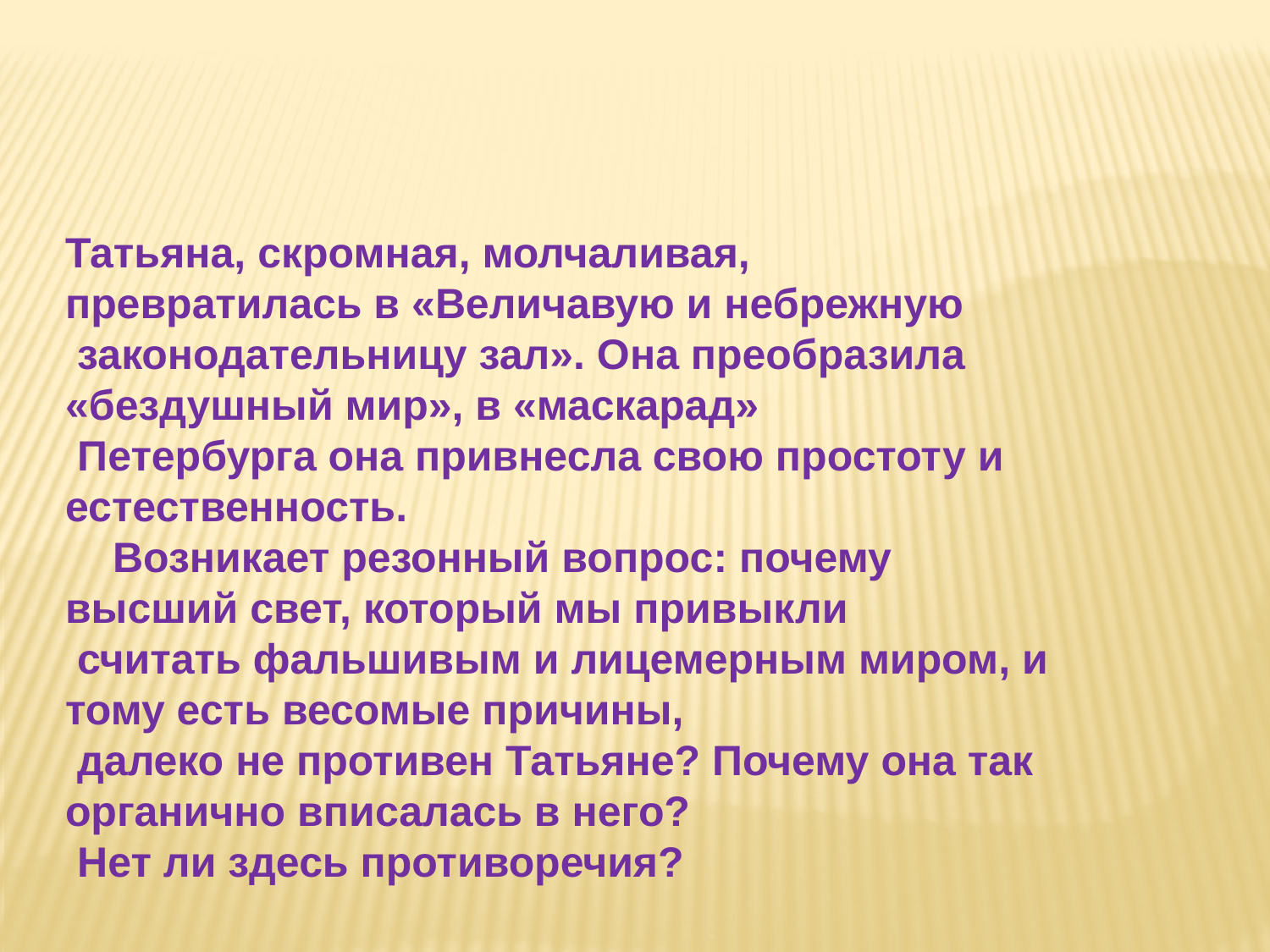

Татьяна, скромная, молчаливая, превратилась в «Величавую и небрежную
 законодательницу зал». Она преобразила «бездушный мир», в «маскарад»
 Петербурга она привнесла свою простоту и естественность.
    Возникает резонный вопрос: почему высший свет, который мы привыкли
 считать фальшивым и лицемерным миром, и тому есть весомые причины,
 далеко не противен Татьяне? Почему она так органично вписалась в него?
 Нет ли здесь противоречия?